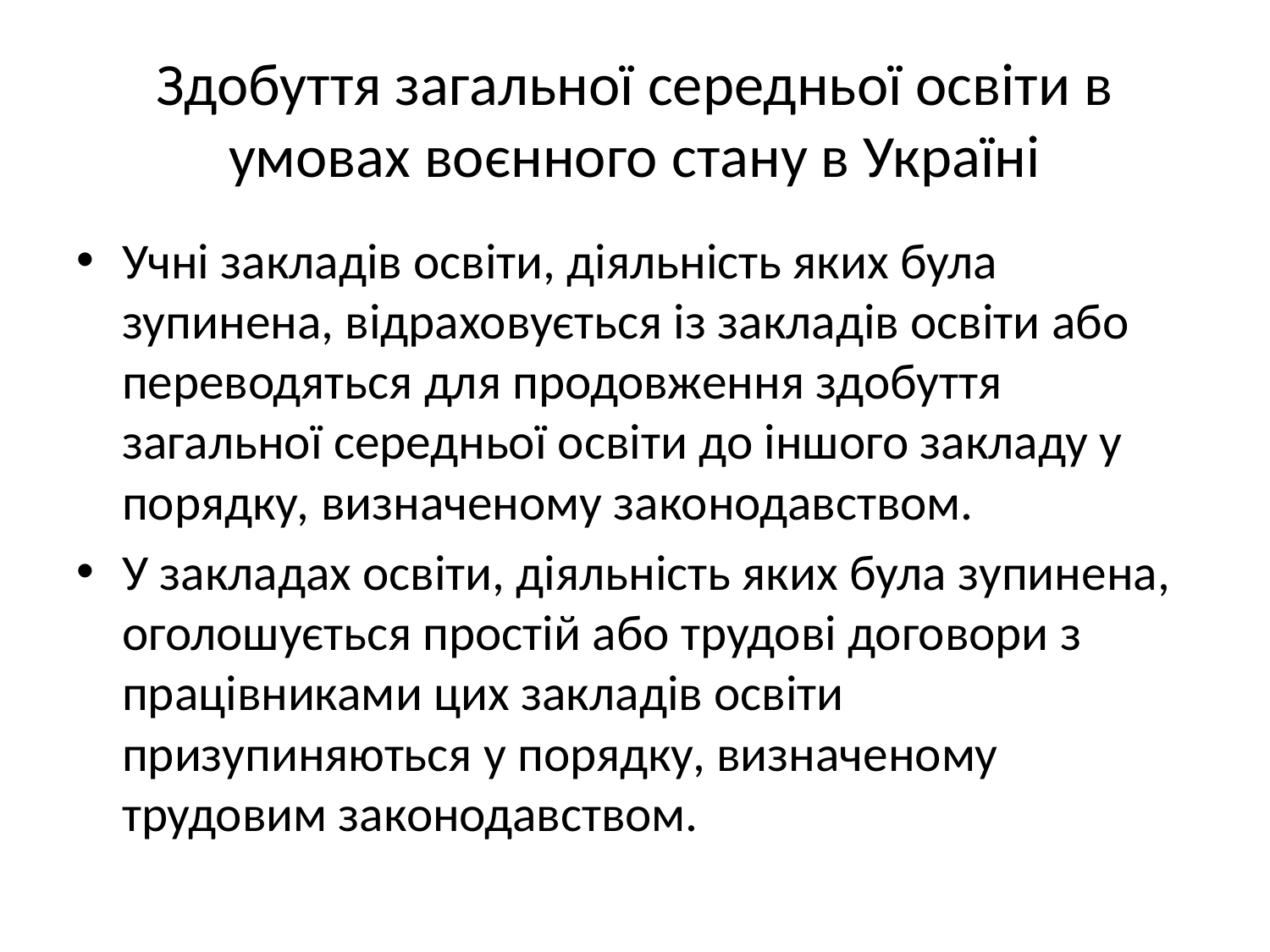

# Здобуття загальної середньої освіти в умовах воєнного стану в Україні
Учні закладів освіти, діяльність яких була зупинена, відраховується із закладів освіти або переводяться для продовження здобуття загальної середньої освіти до іншого закладу у порядку, визначеному законодавством.
У закладах освіти, діяльність яких була зупинена, оголошується простій або трудові договори з працівниками цих закладів освіти призупиняються у порядку, визначеному трудовим законодавством.